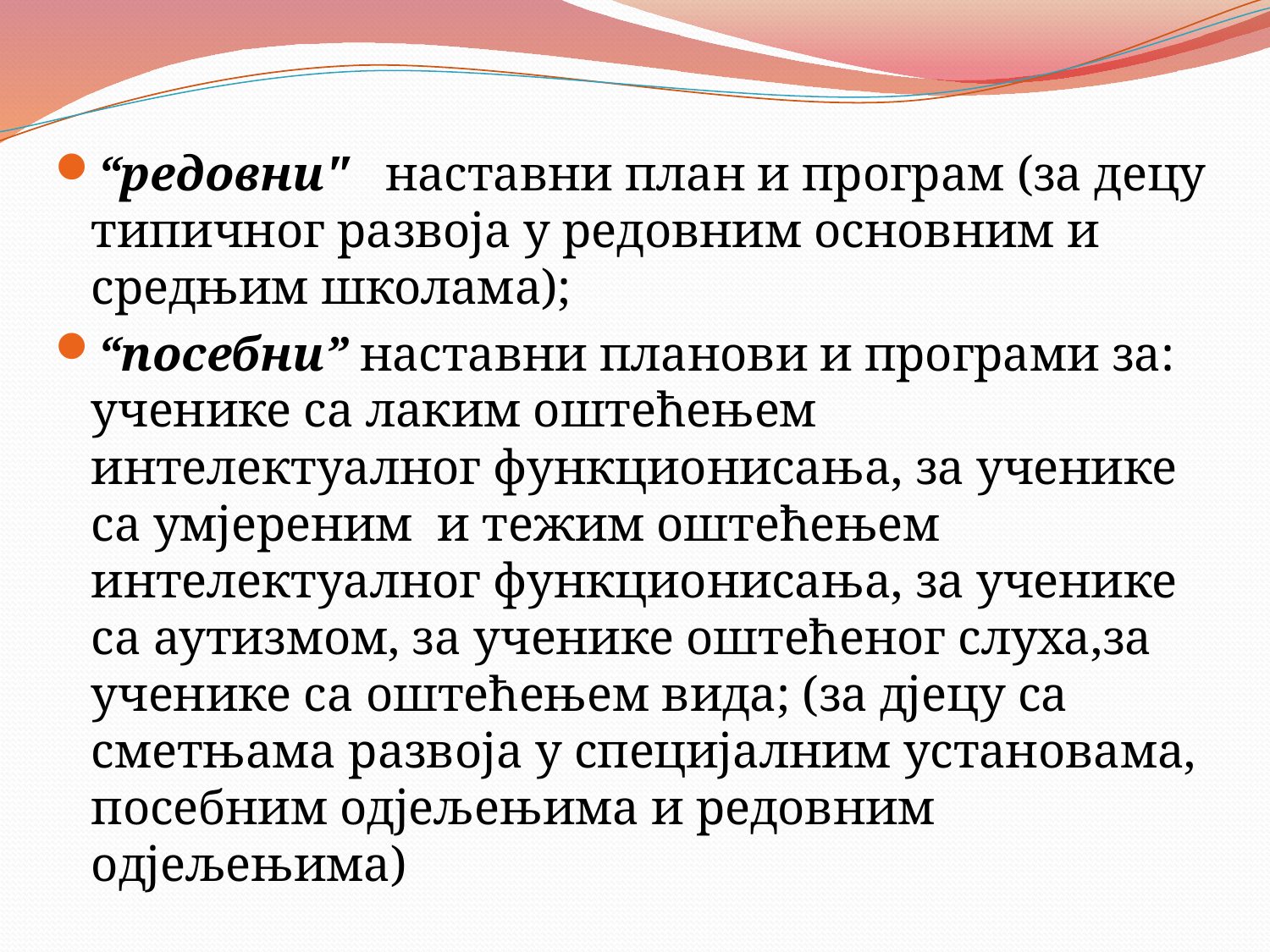

“редовни"   наставни план и програм (за децу типичног развоја у редовним основним и средњим школама);
“посебни” наставни планови и програми за: ученике са лаким оштећењем интелектуалног функционисања, за ученике  са умјереним  и тежим оштећењем интелектуалног функционисања, за ученике са аутизмом, за ученике оштећеног слуха,за ученике са оштећењем вида; (за дјецу са сметњама развоја у специјалним установама, посебним одјељењима и редовним одјељењима)